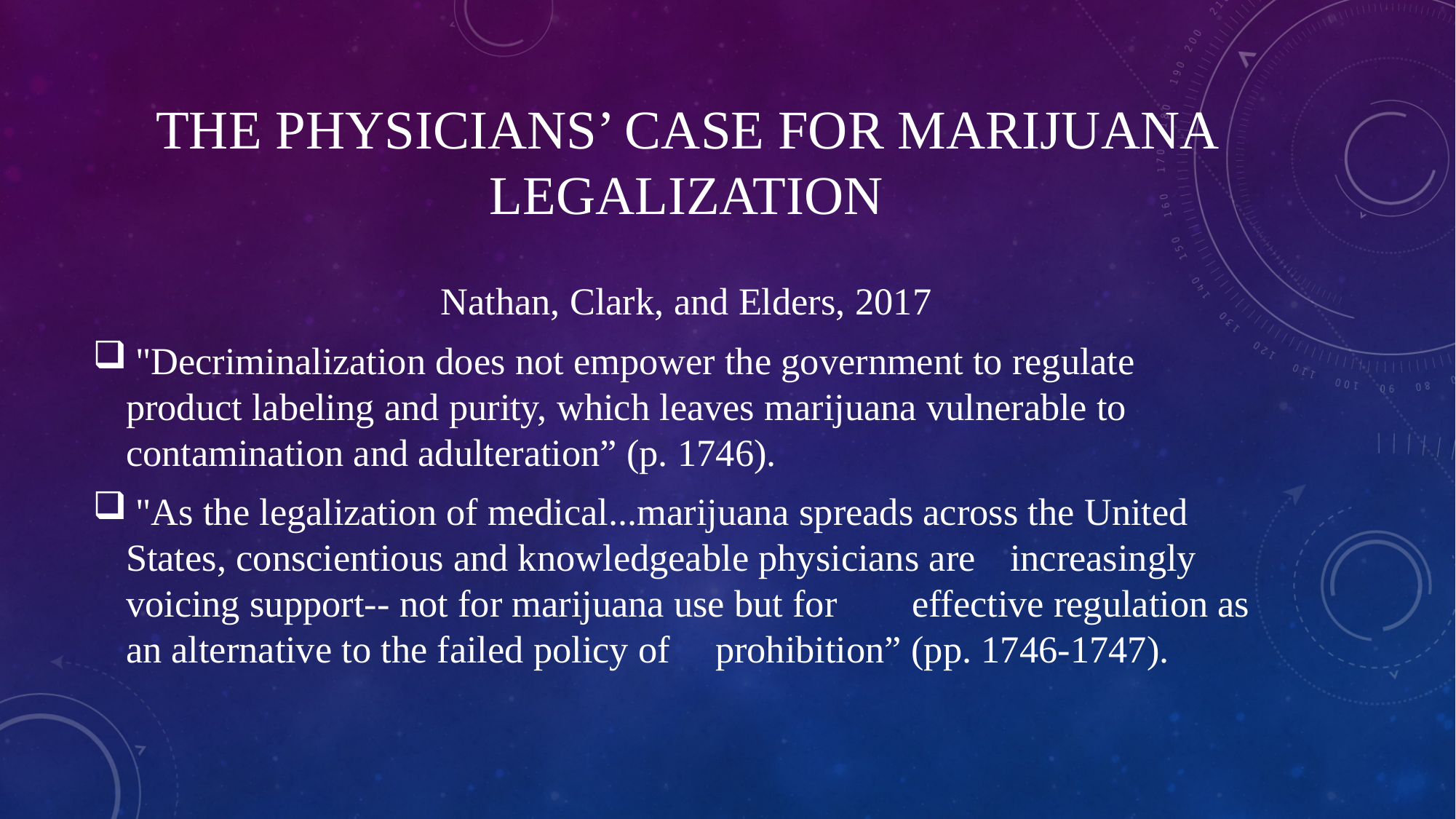

# The Physicians’ Case for Marijuana Legalization
Nathan, Clark, and Elders, 2017
 "Decriminalization does not empower the government to regulate 				product labeling and purity, which leaves marijuana vulnerable to 		contamination and adulteration” (p. 1746).
 "As the legalization of medical...marijuana spreads across the United 			States, conscientious and knowledgeable physicians are 					increasingly voicing support-- not for marijuana use but for 				effective regulation as an alternative to the failed policy of 				prohibition” (pp. 1746-1747).